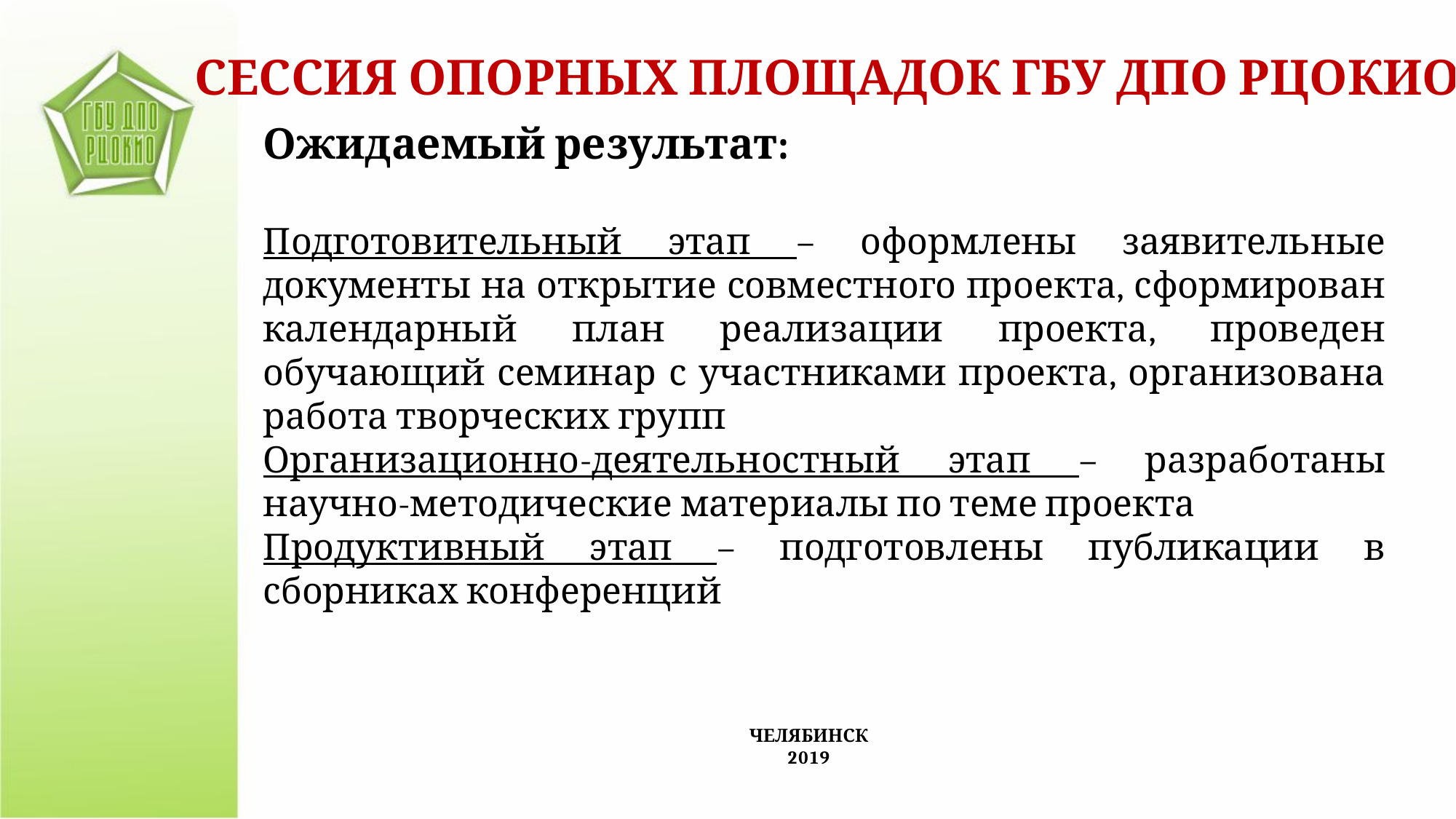

СЕССИЯ ОПОРНЫХ ПЛОЩАДОК ГБУ ДПО РЦОКИО
Ожидаемый результат:

Подготовительный этап – оформлены заявительные документы на открытие совместного проекта, сформирован календарный план реализации проекта, проведен обучающий семинар с участниками проекта, организована работа творческих групп
Организационно-деятельностный этап – разработаны научно-методические материалы по теме проекта
Продуктивный этап – подготовлены публикации в сборниках конференций

ЧЕЛЯБИНСК
2019